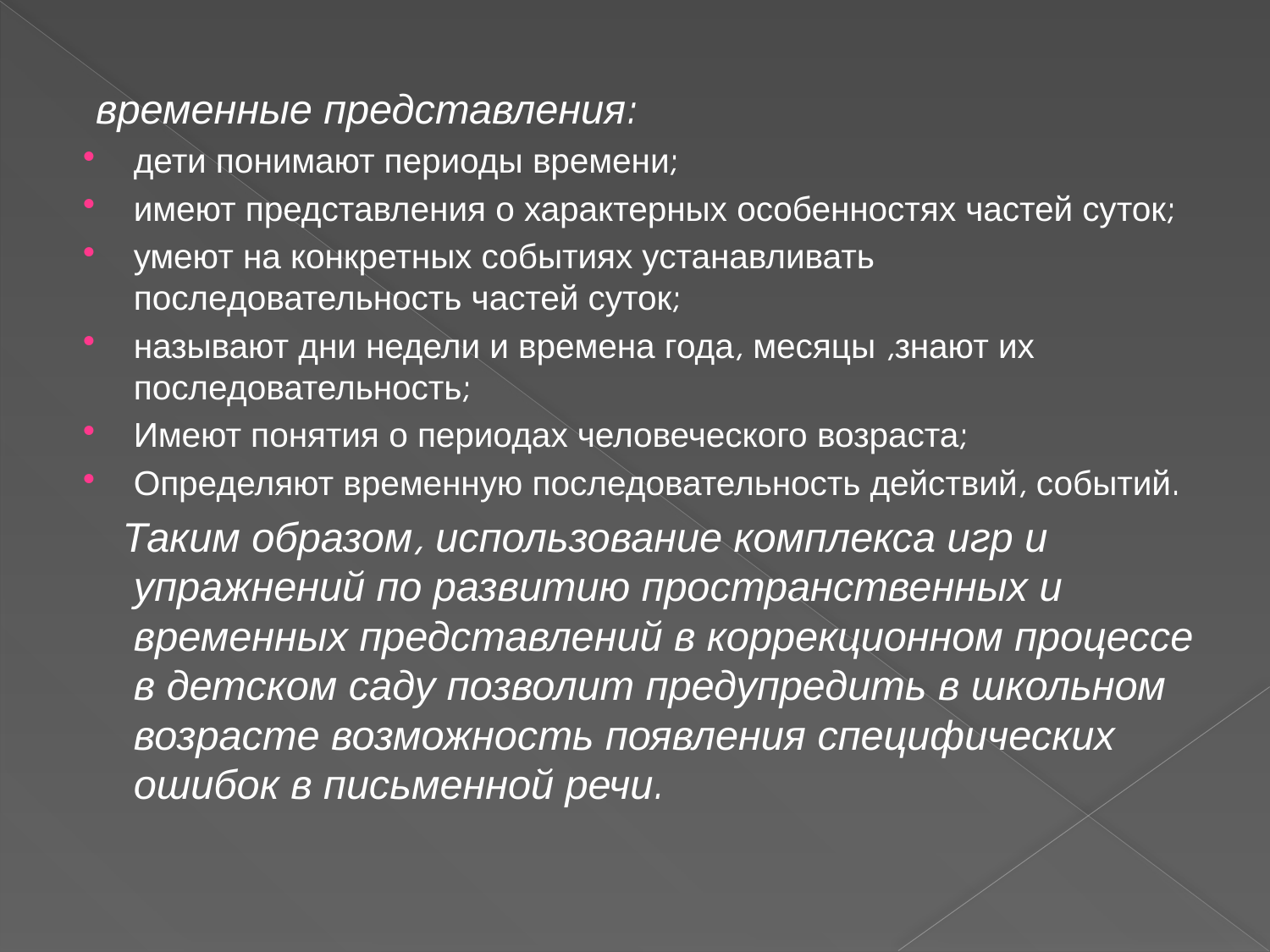

временные представления:
дети понимают периоды времени;
имеют представления о характерных особенностях частей суток;
умеют на конкретных событиях устанавливать последовательность частей суток;
называют дни недели и времена года, месяцы ,знают их последовательность;
Имеют понятия о периодах человеческого возраста;
Определяют временную последовательность действий, событий.
    Таким образом, использование комплекса игр и упражнений по развитию пространственных и временных представлений в коррекционном процессе в детском саду позволит предупредить в школьном возрасте возможность появления специфических ошибок в письменной речи.